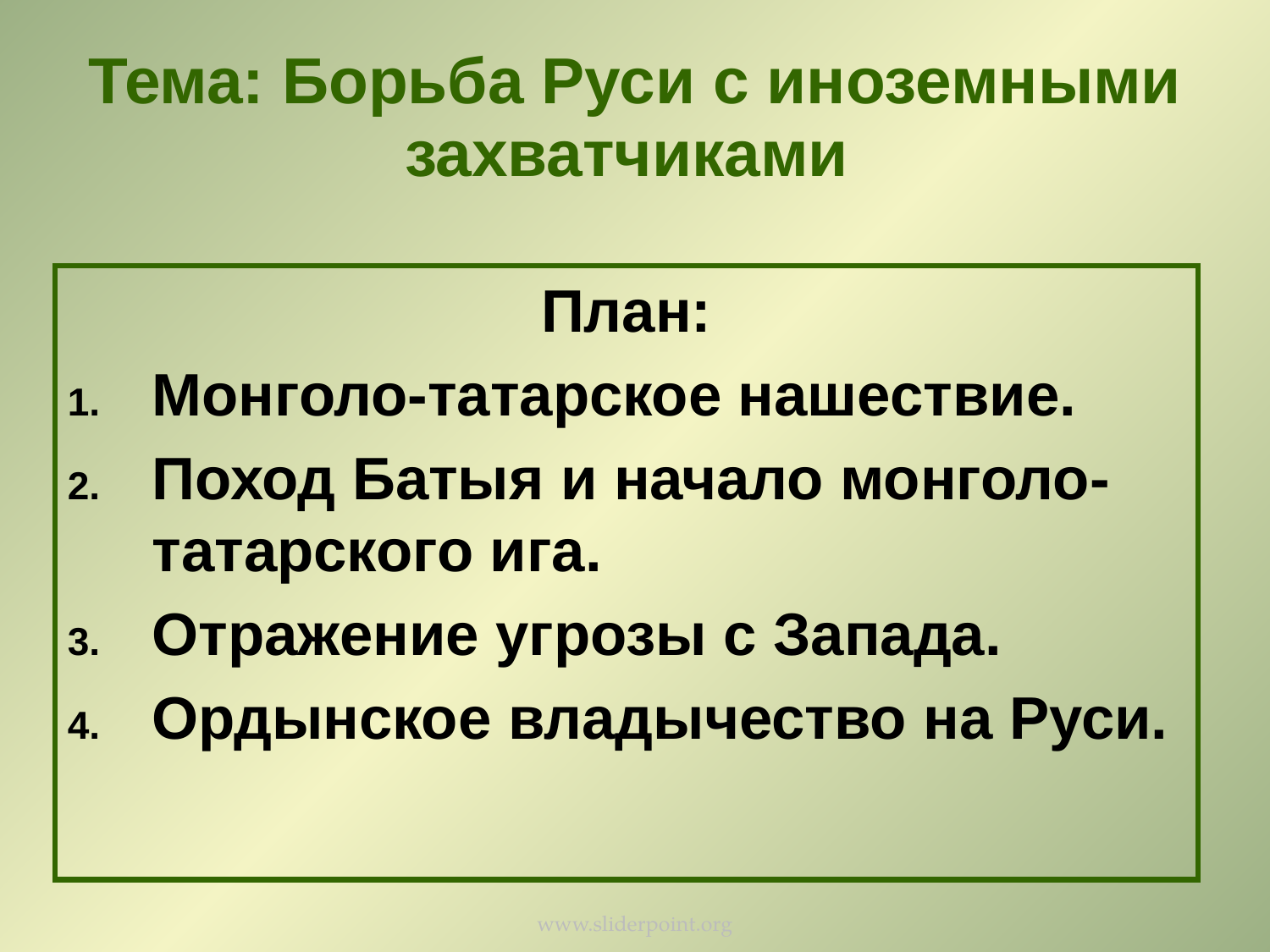

# Тема: Борьба Руси с иноземными захватчиками
План:
Монголо-татарское нашествие.
Поход Батыя и начало монголо-татарского ига.
Отражение угрозы с Запада.
Ордынское владычество на Руси.
www.sliderpoint.org